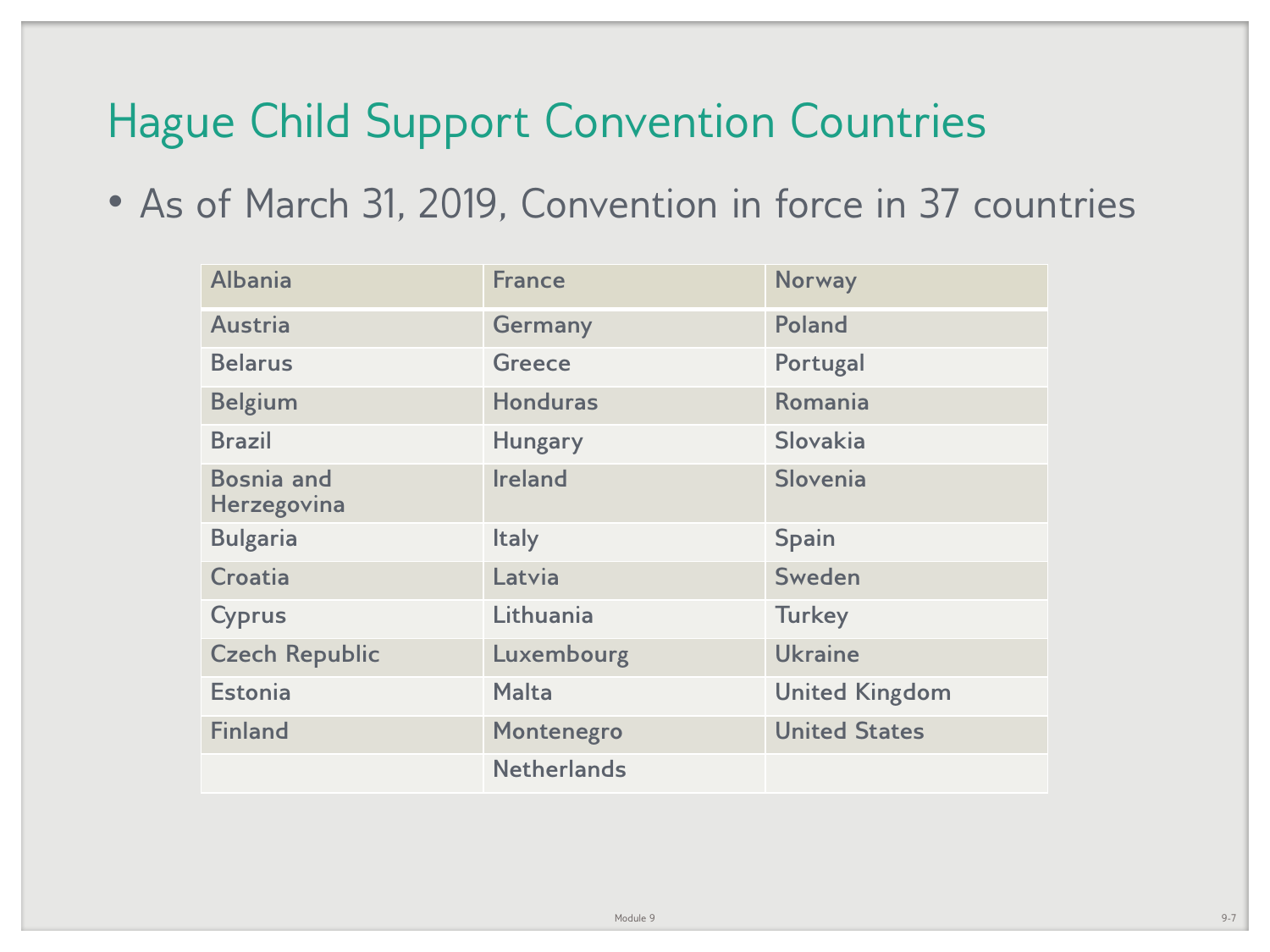

# Hague Child Support Convention Countries
As of March 31, 2019, Convention in force in 37 countries
| Albania | France | Norway |
| --- | --- | --- |
| Austria | Germany | Poland |
| Belarus | Greece | Portugal |
| Belgium | Honduras | Romania |
| Brazil | Hungary | Slovakia |
| Bosnia and Herzegovina | Ireland | Slovenia |
| Bulgaria | Italy | Spain |
| Croatia | Latvia | Sweden |
| Cyprus | Lithuania | Turkey |
| Czech Republic | Luxembourg | Ukraine |
| Estonia | Malta | United Kingdom |
| Finland | Montenegro | United States |
|  | Netherlands |  |
Module 9
9-7